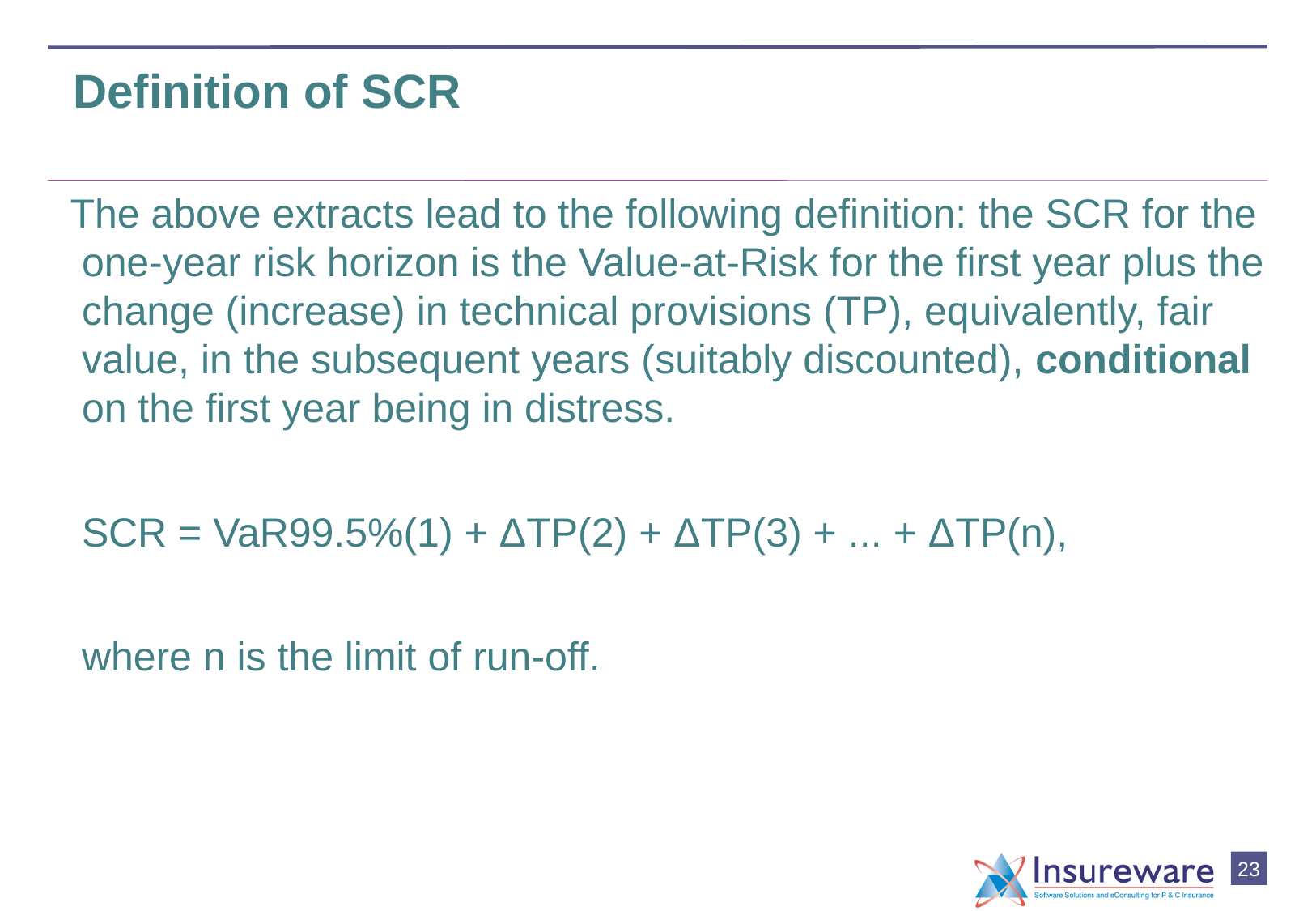

# Definition of SCR
   The above extracts lead to the following definition: the SCR for the one-year risk horizon is the Value-at-Risk for the first year plus the change (increase) in technical provisions (TP), equivalently, fair value, in the subsequent years (suitably discounted), conditional on the first year being in distress.

	SCR = VaR99.5%(1) + ΔTP(2) + ΔTP(3) + ... + ΔTP(n),

	where n is the limit of run-off.
23